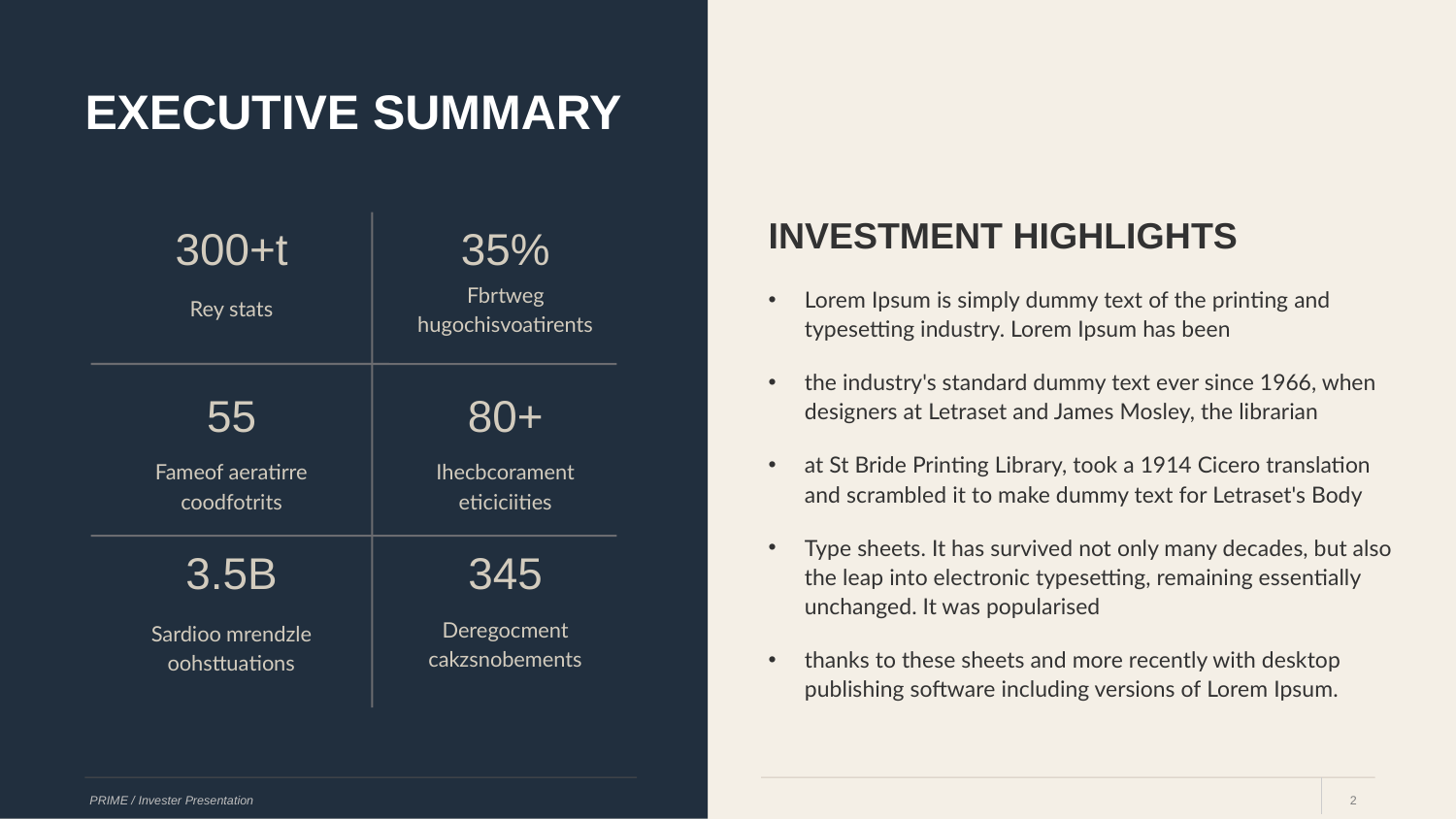

EXECUTIVE SUMMARY
INVESTMENT HIGHLIGHTS
300+t
35%
Fbrtweg
hugochisvoatirents
Lorem Ipsum is simply dummy text of the printing and typesetting industry. Lorem Ipsum has been
the industry's standard dummy text ever since 1966, when designers at Letraset and James Mosley, the librarian
at St Bride Printing Library, took a 1914 Cicero translation and scrambled it to make dummy text for Letraset's Body
Type sheets. It has survived not only many decades, but also the leap into electronic typesetting, remaining essentially unchanged. It was popularised
thanks to these sheets and more recently with desktop publishing software including versions of Lorem Ipsum.
Rey stats
55
80+
Fameof aeratirre
coodfotrits
Ihecbcorament
eticiciities
3.5B
345
Deregocment
cakzsnobements
Sardioo mrendzle
oohsttuations
PRIME / Invester Presentation
2